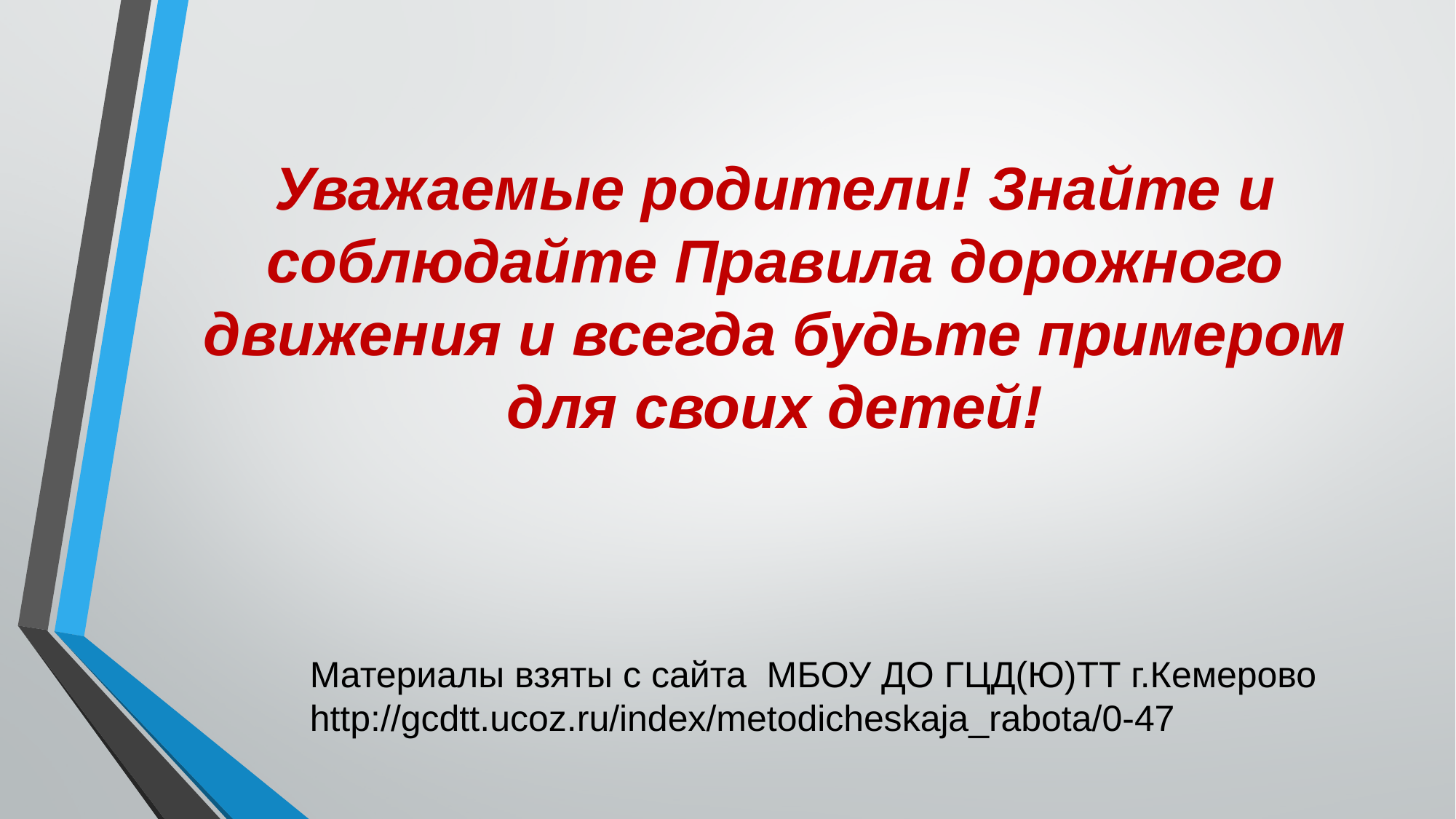

# Уважаемые родители! Знайте и соблюдайте Правила дорожного движения и всегда будьте примером для своих детей!
Материалы взяты с сайта  МБОУ ДО ГЦД(Ю)ТТ г.Кемерово http://gcdtt.ucoz.ru/index/metodicheskaja_rabota/0-47